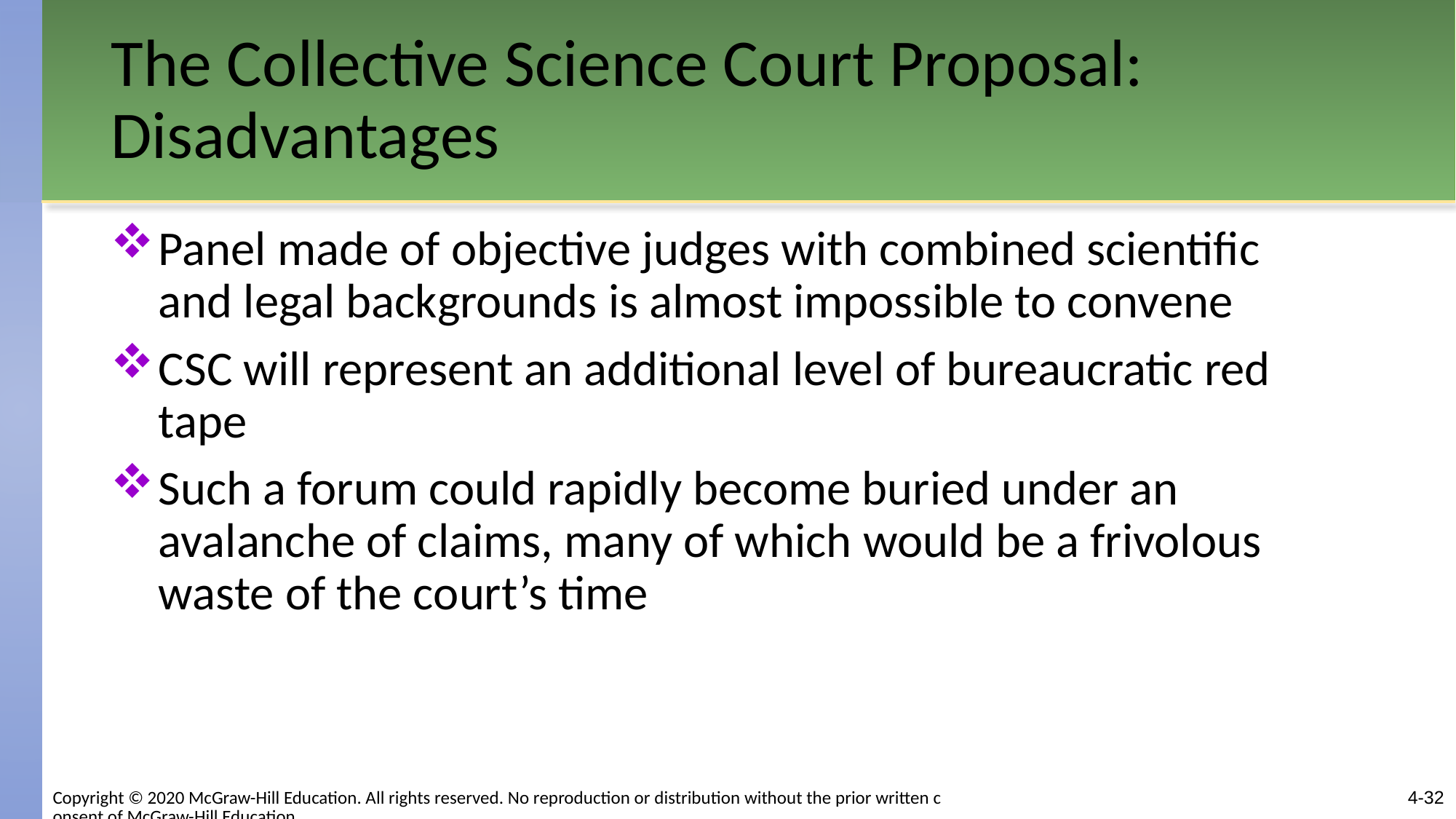

# The Collective Science Court Proposal: Disadvantages
Panel made of objective judges with combined scientific and legal backgrounds is almost impossible to convene
CSC will represent an additional level of bureaucratic red tape
Such a forum could rapidly become buried under an avalanche of claims, many of which would be a frivolous waste of the court’s time
4-32
Copyright © 2020 McGraw-Hill Education. All rights reserved. No reproduction or distribution without the prior written consent of McGraw-Hill Education.